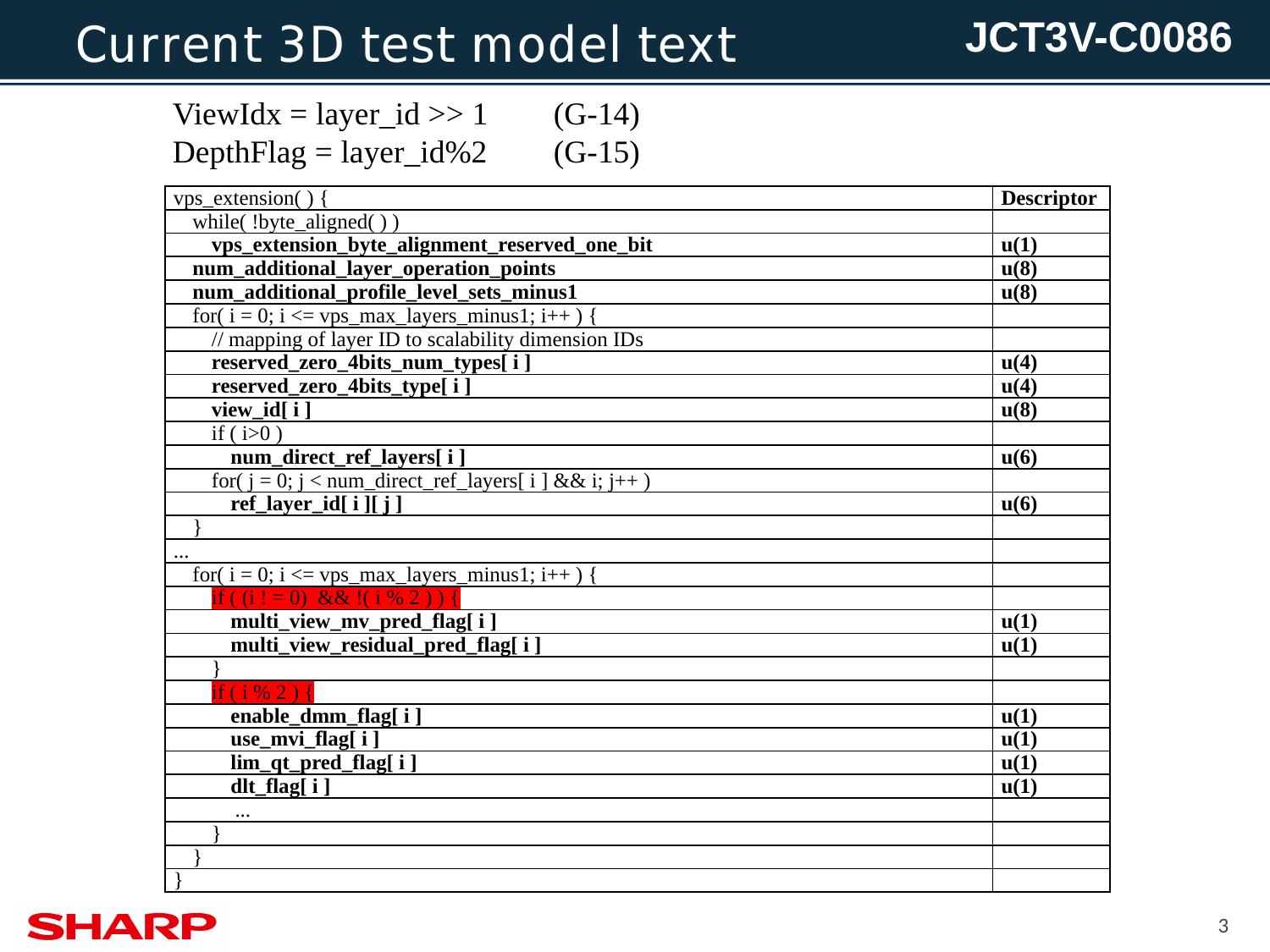

# Current 3D test model text
ViewIdx = layer_id >> 1	(G‑14)
DepthFlag = layer_id%2	(G‑15)
| vps\_extension( ) { | Descriptor |
| --- | --- |
| while( !byte\_aligned( ) ) |  |
| vps\_extension\_byte\_alignment\_reserved\_one\_bit | u(1) |
| num\_additional\_layer\_operation\_points | u(8) |
| num\_additional\_profile\_level\_sets\_minus1 | u(8) |
| for( i = 0; i <= vps\_max\_layers\_minus1; i++ ) { |  |
| // mapping of layer ID to scalability dimension IDs |  |
| reserved\_zero\_4bits\_num\_types[ i ] | u(4) |
| reserved\_zero\_4bits\_type[ i ] | u(4) |
| view\_id[ i ] | u(8) |
| if ( i>0 ) |  |
| num\_direct\_ref\_layers[ i ] | u(6) |
| for( j = 0; j < num\_direct\_ref\_layers[ i ] && i; j++ ) |  |
| ref\_layer\_id[ i ][ j ] | u(6) |
| } |  |
| ... |  |
| for( i = 0; i <= vps\_max\_layers\_minus1; i++ ) { |  |
| if ( (i ! = 0)  && !( i % 2 ) ) { |  |
| multi\_view\_mv\_pred\_flag[ i ] | u(1) |
| multi\_view\_residual\_pred\_flag[ i ] | u(1) |
| } |  |
| if ( i % 2 ) { |  |
| enable\_dmm\_flag[ i ] | u(1) |
| use\_mvi\_flag[ i ] | u(1) |
| lim\_qt\_pred\_flag[ i ] | u(1) |
| dlt\_flag[ i ] | u(1) |
| ... |  |
| } |  |
| } |  |
| } |  |
3